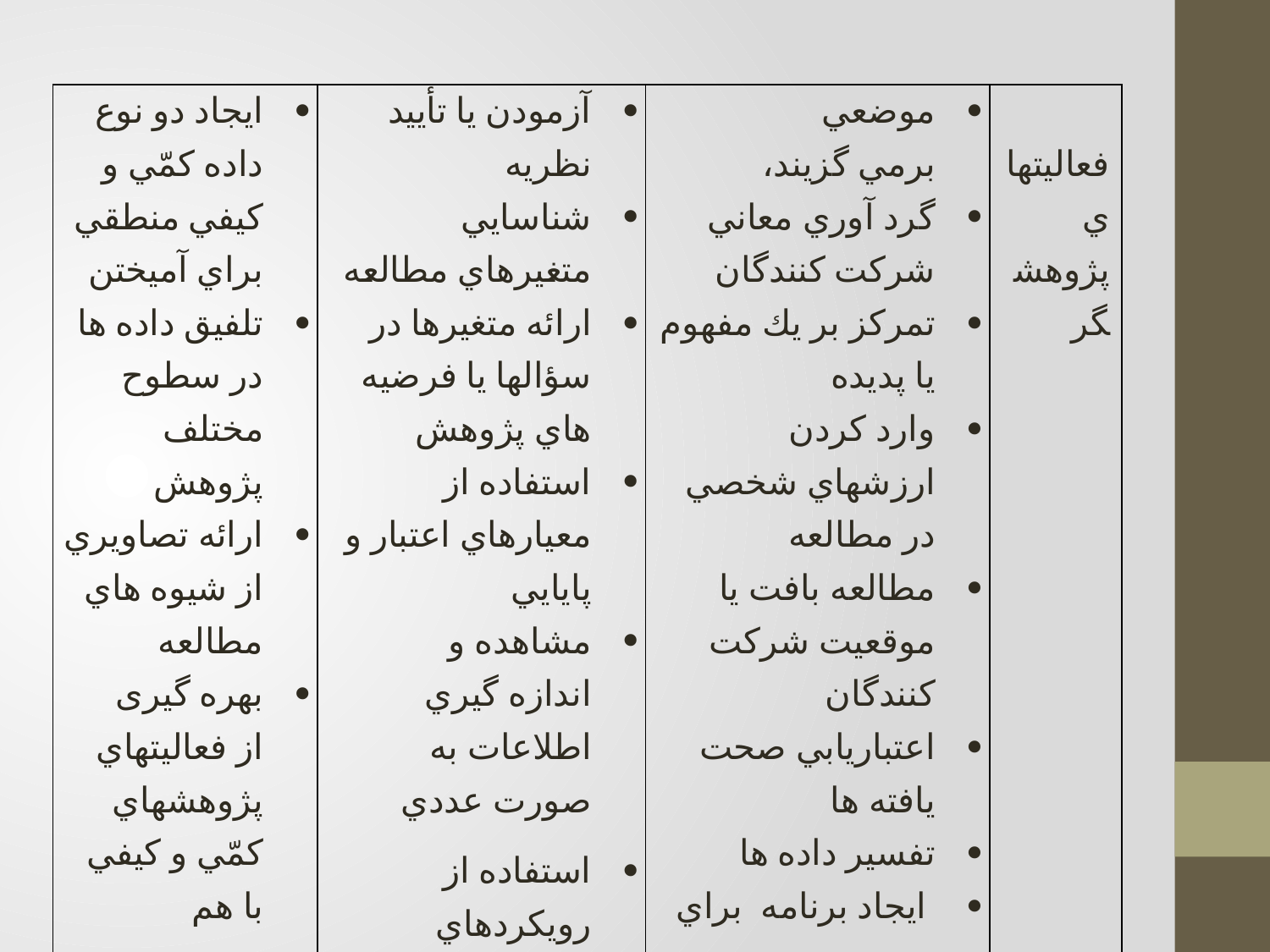

| ايجاد دو نوع داده کمّي و كيفي منطقي براي آميختن تلفيق داده ها در سطوح مختلف پژوهش ارائه تصاويري از شيوه هاي مطالعه بهره گيری از فعاليتهاي پژوهشهاي کمّي و كيفي با هم | آزمودن یا تأييد نظريه شناسايي متغيرهاي مطالعه ارائه متغيرها در سؤالها يا فرضيه هاي پژوهش استفاده از معيارهاي اعتبار و پايايي مشاهده و اندازه گيري اطلاعات به صورت عددي استفاده از رويكردهاي غيرسودار استفاده از شيوه هاي آماري | موضعي برمي گزيند، گرد آوري معاني شركت كنندگان تمركز بر يك مفهوم يا پديده وارد کردن ارزشهاي شخصي در مطالعه مطالعه بافت يا موقعيت شركت كنندگان اعتباريابي صحت يافته ها تفسير داده ها ایجاد برنامه براي تغيير همكاري با شركت كنندگان | فعاليتهاي پژوهشگر |
| --- | --- | --- | --- |